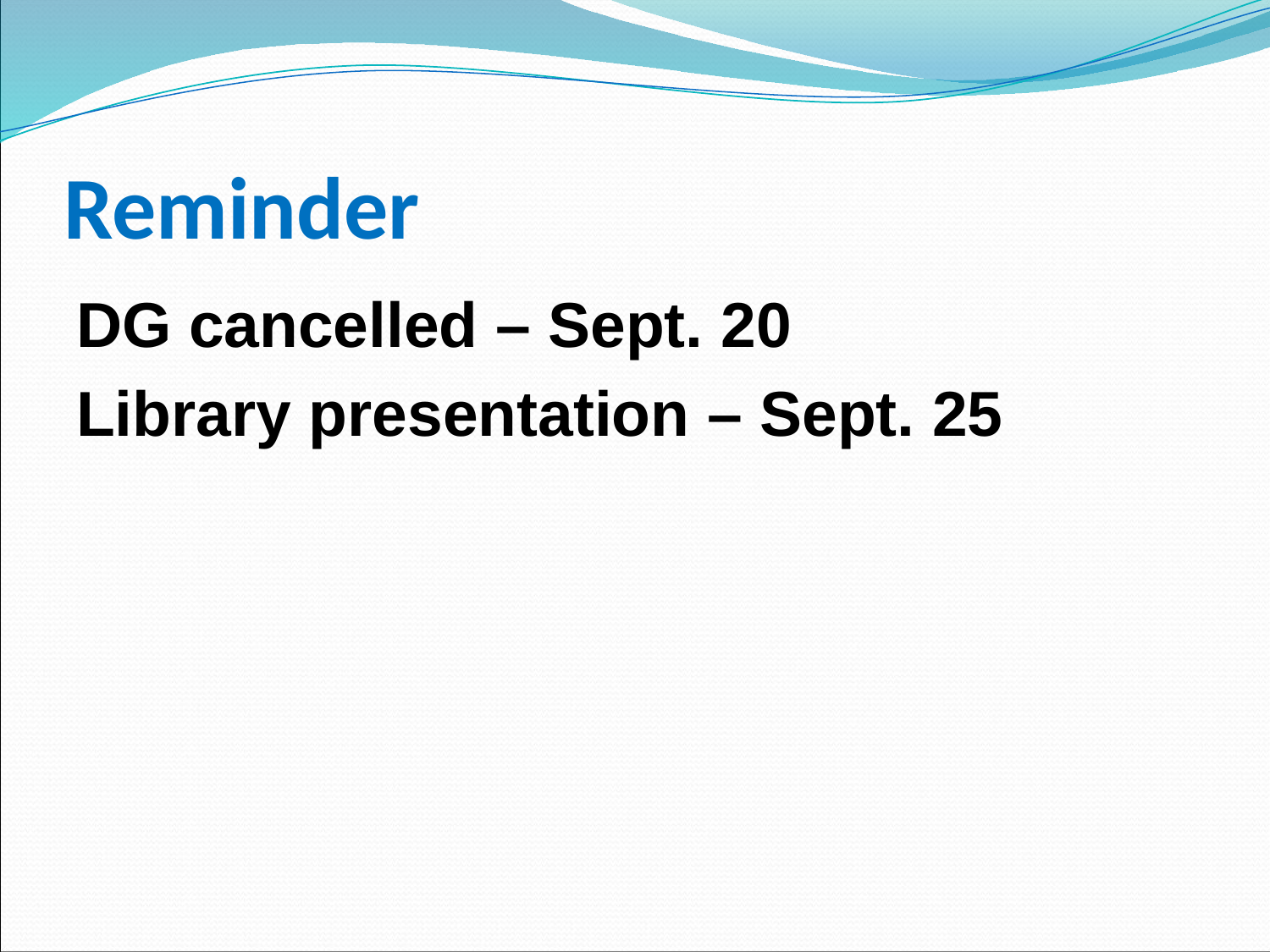

# Reminder
DG cancelled – Sept. 20
Library presentation – Sept. 25